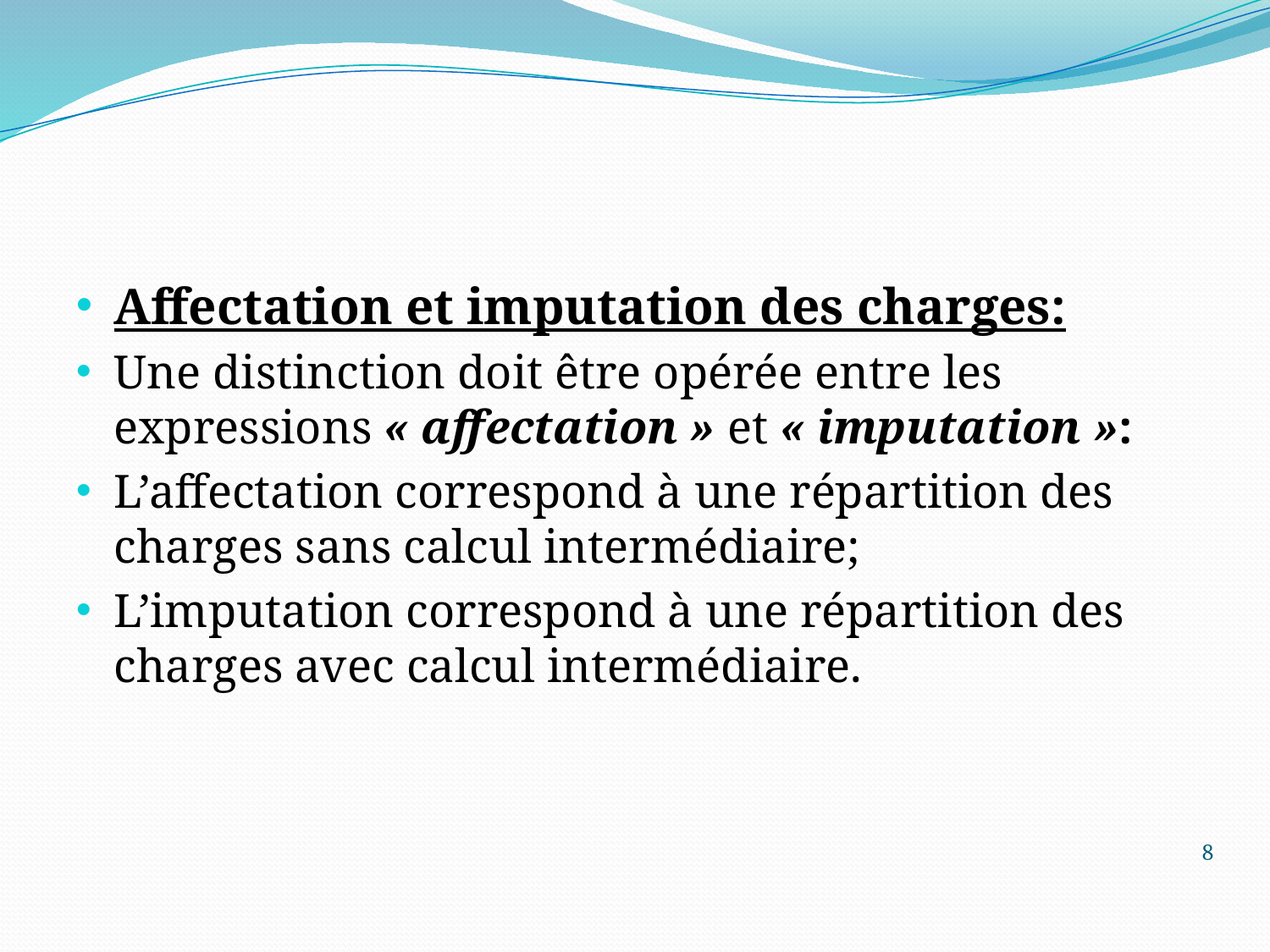

#
Affectation et imputation des charges:
Une distinction doit être opérée entre les expressions « affectation » et « imputation »:
L’affectation correspond à une répartition des charges sans calcul intermédiaire;
L’imputation correspond à une répartition des charges avec calcul intermédiaire.
8